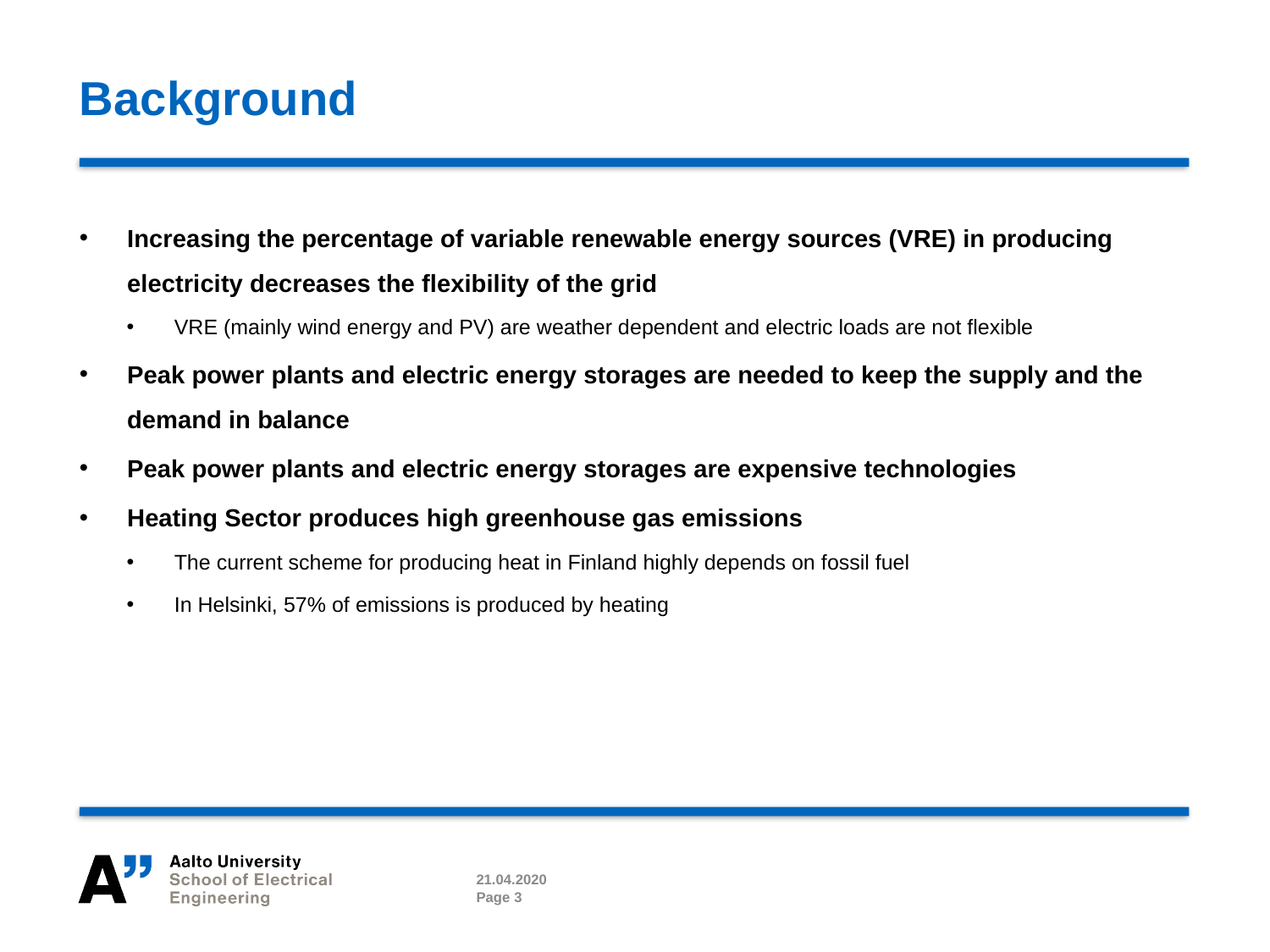

# Background
Increasing the percentage of variable renewable energy sources (VRE) in producing electricity decreases the flexibility of the grid
VRE (mainly wind energy and PV) are weather dependent and electric loads are not flexible
Peak power plants and electric energy storages are needed to keep the supply and the demand in balance
Peak power plants and electric energy storages are expensive technologies
Heating Sector produces high greenhouse gas emissions
The current scheme for producing heat in Finland highly depends on fossil fuel
In Helsinki, 57% of emissions is produced by heating

21.04.2020
Page 3